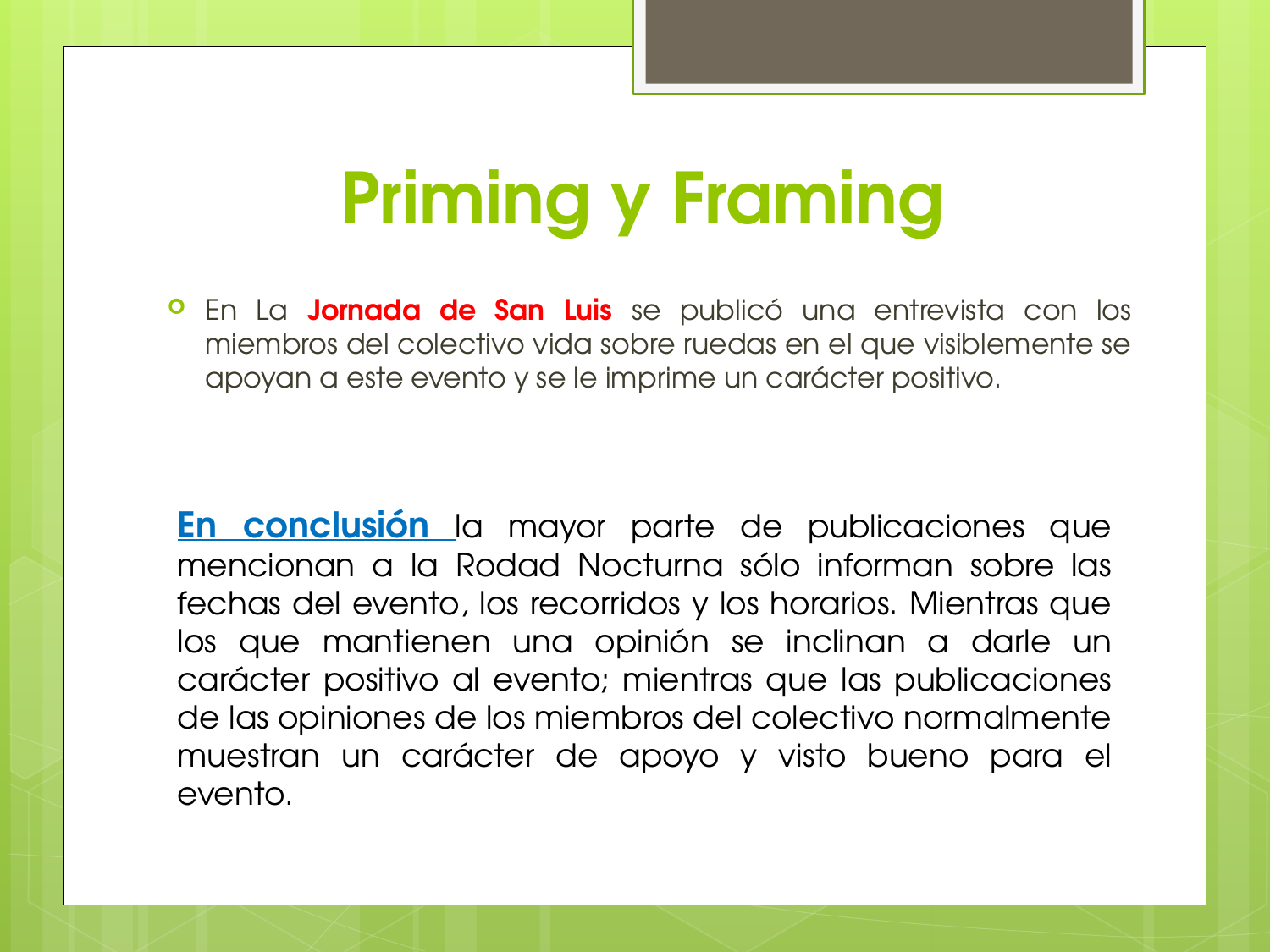

# Priming y Framing
En La Jornada de San Luis se publicó una entrevista con los miembros del colectivo vida sobre ruedas en el que visiblemente se apoyan a este evento y se le imprime un carácter positivo.
En conclusión la mayor parte de publicaciones que mencionan a la Rodad Nocturna sólo informan sobre las fechas del evento, los recorridos y los horarios. Mientras que los que mantienen una opinión se inclinan a darle un carácter positivo al evento; mientras que las publicaciones de las opiniones de los miembros del colectivo normalmente muestran un carácter de apoyo y visto bueno para el evento.